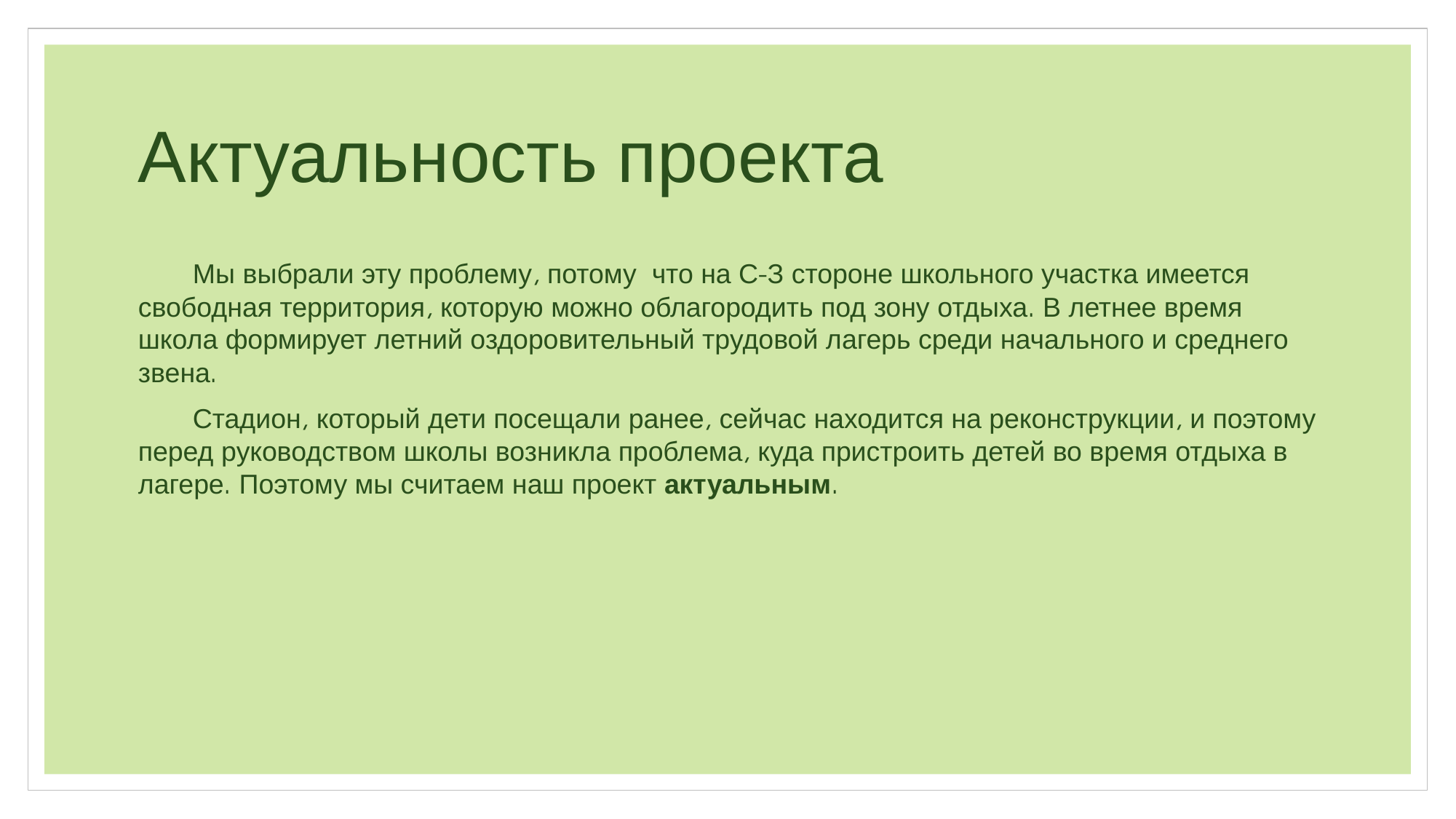

# Актуальность проекта
Мы выбрали эту проблему, потому  что на С-З стороне школьного участка имеется свободная территория, которую можно облагородить под зону отдыха. В летнее время школа формирует летний оздоровительный трудовой лагерь среди начального и среднего звена.
Стадион, который дети посещали ранее, сейчас находится на реконструкции, и поэтому перед руководством школы возникла проблема, куда пристроить детей во время отдыха в лагере. Поэтому мы считаем наш проект актуальным.